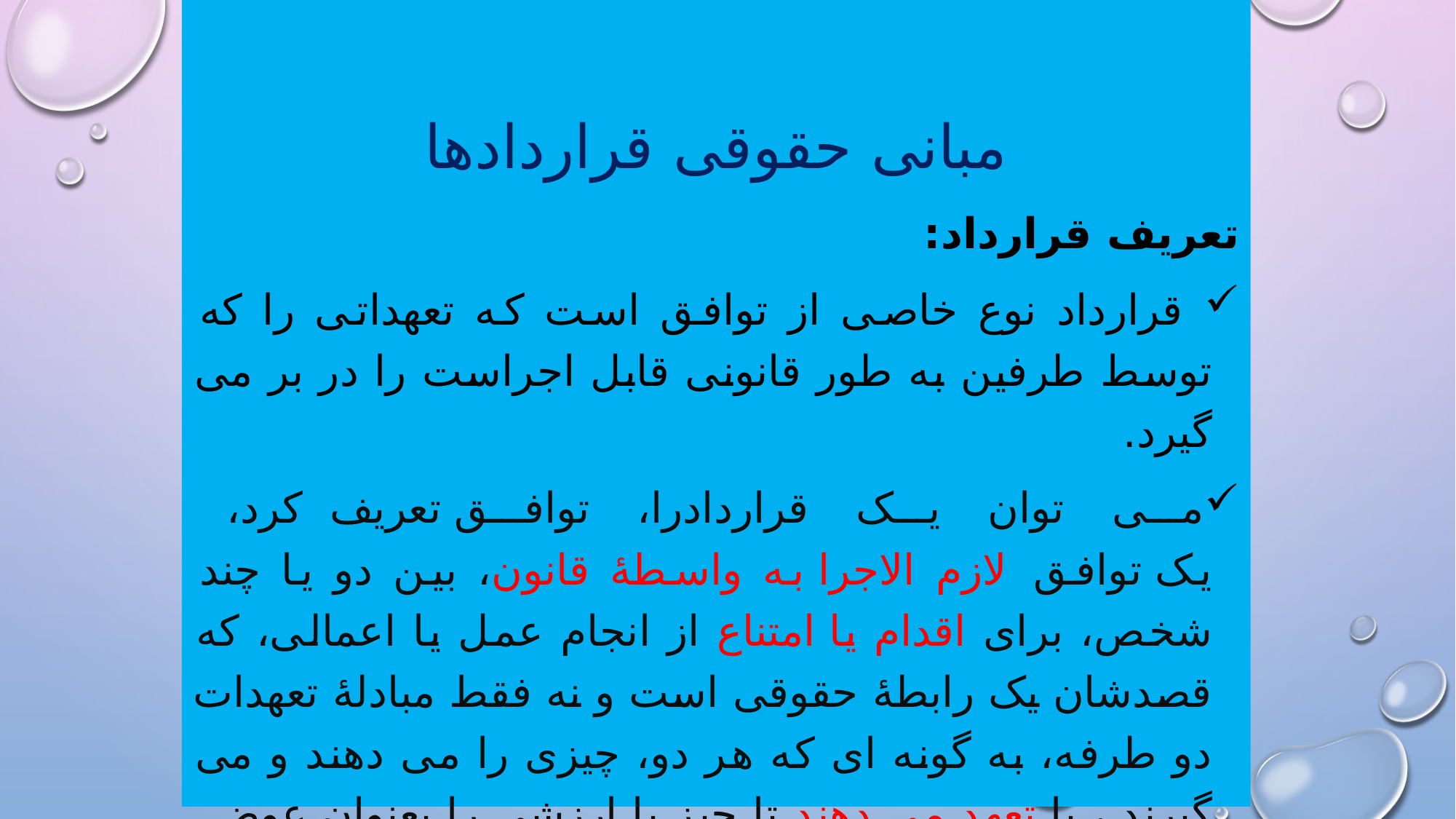

مبانی حقوقی قراردادها
تعریف قرارداد:
 قرارداد نوع خاصی از توافق است که تعهداتی را که توسط طرفین به طور قانونی قابل اجراست را در بر می گیرد.
می توان یک قراردادرا، توافق تعریف  کرد، یک توافق  لازم الاجرا به واسطۀ قانون، بین دو یا چند شخص، برای اقدام یا امتناع از انجام عمل یا اعمالی، که قصدشان یک رابطۀ حقوقی است و نه فقط مبادلۀ تعهدات دو طرفه، به گونه ای که هر دو، چیزی را می دهند و می گیرند ، یا تعهد می دهند تا چیز با ارزشی را بعنوان عوض  سود انتقالی  از قرارداد، بدهند.